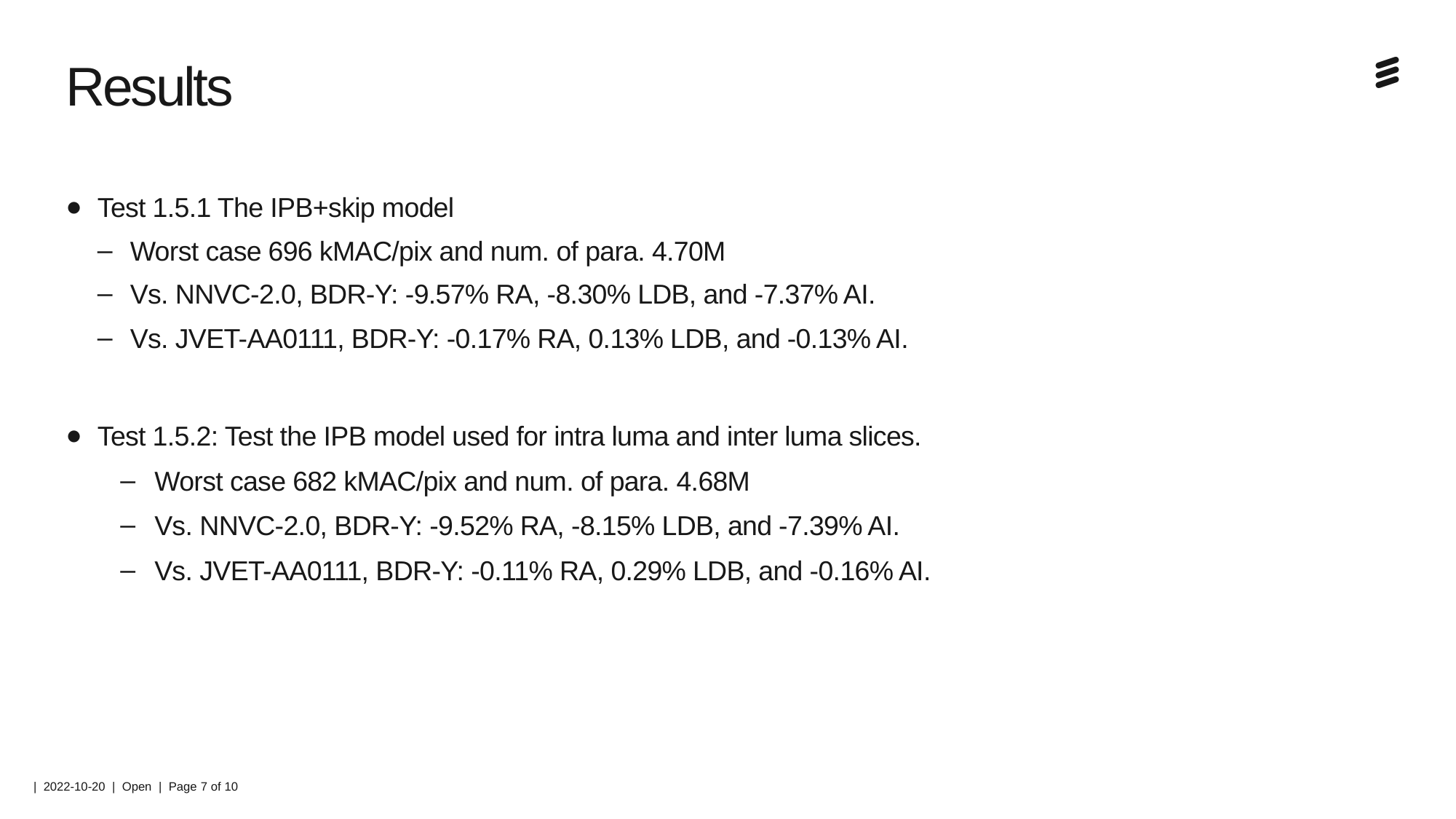

# Results
Test 1.5.1 The IPB+skip model
Worst case 696 kMAC/pix and num. of para. 4.70M
Vs. NNVC-2.0, BDR-Y: -9.57% RA, -8.30% LDB, and -7.37% AI.
Vs. JVET-AA0111, BDR-Y: -0.17% RA, 0.13% LDB, and -0.13% AI.

Test 1.5.2: Test the IPB model used for intra luma and inter luma slices.
Worst case 682 kMAC/pix and num. of para. 4.68M
Vs. NNVC-2.0, BDR-Y: -9.52% RA, -8.15% LDB, and -7.39% AI.
Vs. JVET-AA0111, BDR-Y: -0.11% RA, 0.29% LDB, and -0.16% AI.